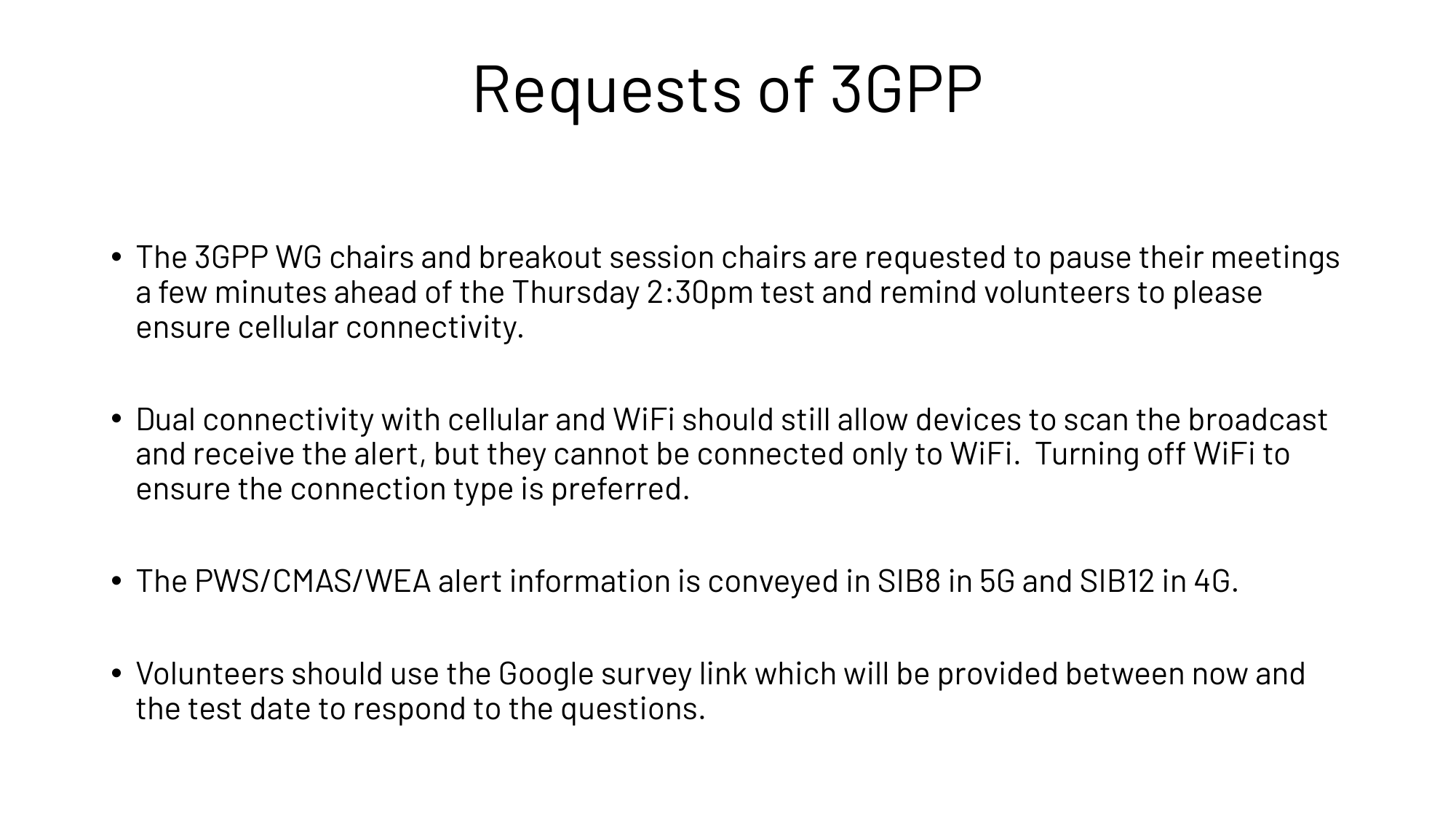

# Requests of 3GPP

The 3GPP WG chairs and breakout session chairs are requested to pause their meetings a few minutes ahead of the Thursday 2:30pm test and remind volunteers to please ensure cellular connectivity.

Dual connectivity with cellular and WiFi should still allow devices to scan the broadcast and receive the alert, but they cannot be connected only to WiFi.  Turning off WiFi to ensure the connection type is preferred.

The PWS/CMAS/WEA alert information is conveyed in SIB8 in 5G and SIB12 in 4G.

Volunteers should use the Google survey link which will be provided between now and the test date to respond to the questions.